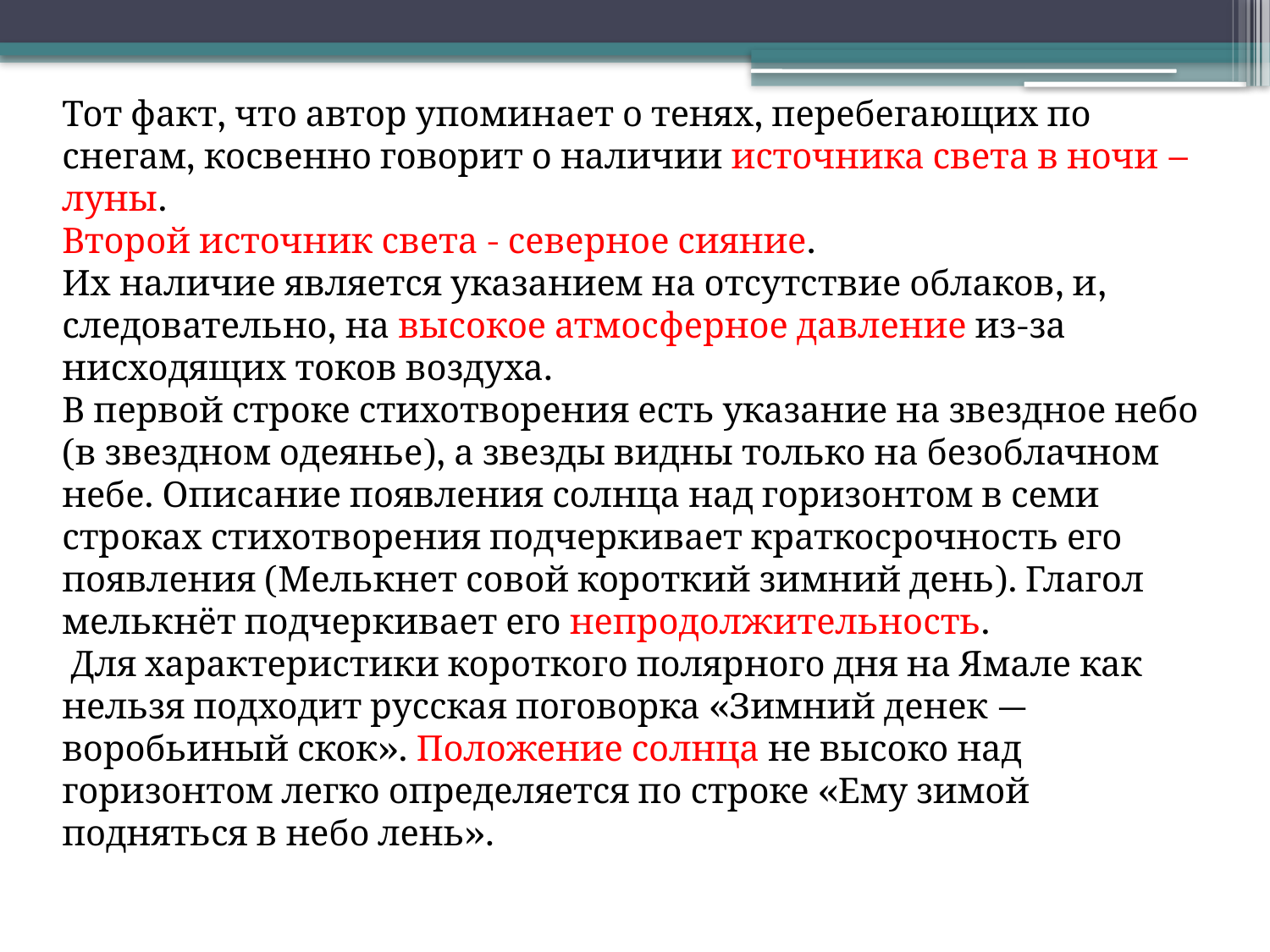

Тот факт, что автор упоминает о тенях, перебегающих по снегам, косвенно говорит о наличии источника света в ночи – луны.
Второй источник света - северное сияние.
Их наличие является указанием на отсутствие облаков, и, следовательно, на высокое атмосферное давление из-за нисходящих токов воздуха.
В первой строке стихотворения есть указание на звездное небо (в звездном одеянье), а звезды видны только на безоблачном небе. Описание появления солнца над горизонтом в семи строках стихотворения подчеркивает краткосрочность его появления (Мелькнет совой короткий зимний день). Глагол мелькнёт подчеркивает его непродолжительность.
 Для характеристики короткого полярного дня на Ямале как нельзя подходит русская поговорка «Зимний денек — воробьиный скок». Положение солнца не высоко над горизонтом легко определяется по строке «Ему зимой подняться в небо лень».